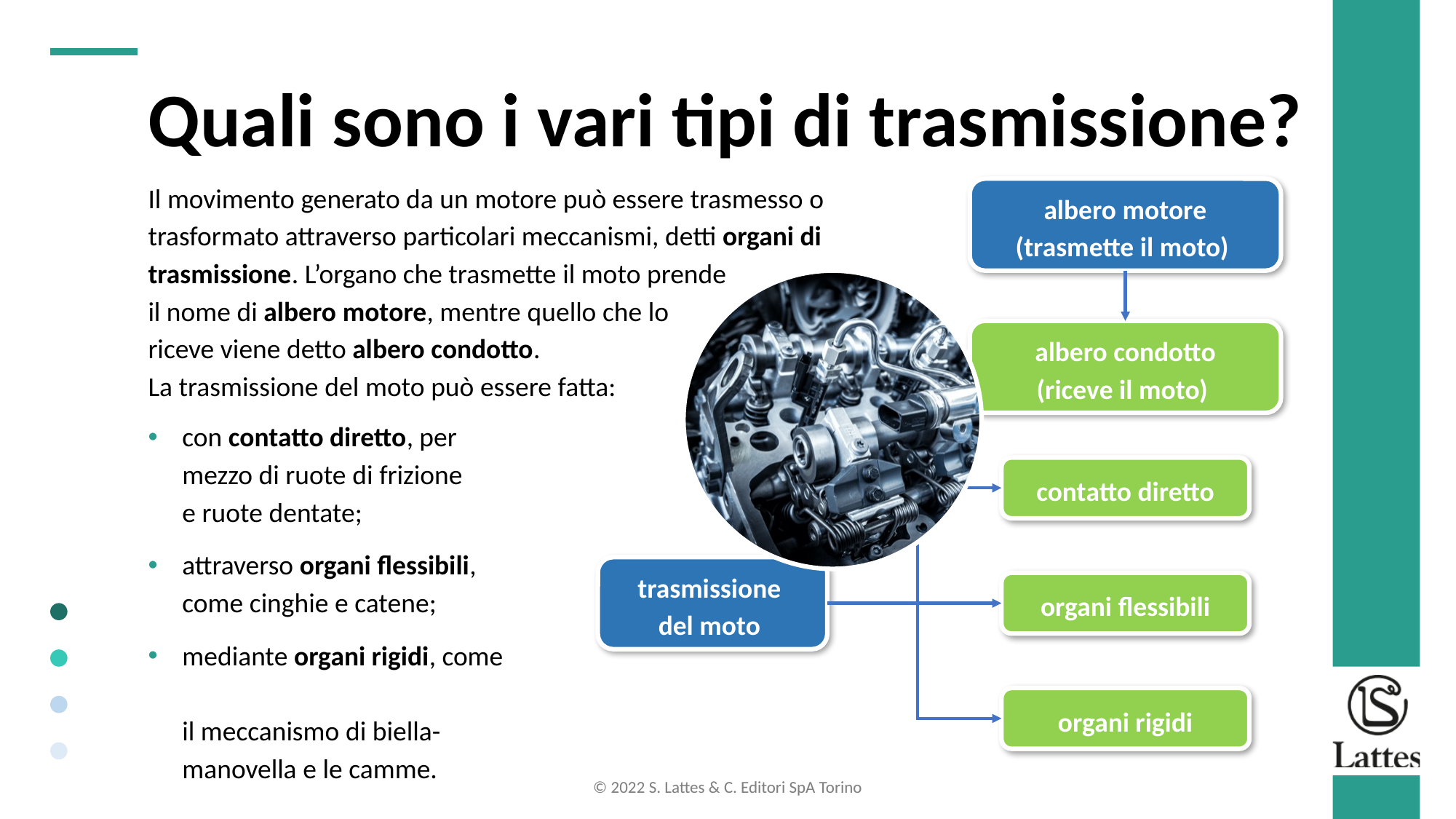

Quali sono i vari tipi di trasmissione?
Il movimento generato da un motore può essere trasmesso o trasformato attraverso particolari meccanismi, detti organi di trasmissione. L’organo che trasmette il moto prende
il nome di albero motore, mentre quello che lo
riceve viene detto albero condotto.
La trasmissione del moto può essere fatta:
albero motore
(trasmette il moto)

albero condotto
(riceve il moto)
con contatto diretto, per mezzo di ruote di frizione
e ruote dentate;
attraverso organi flessibili, come cinghie e catene;
mediante organi rigidi, come
il meccanismo di biella-manovella e le camme.
contatto diretto
trasmissione
del moto
organi flessibili
organi rigidi
© 2022 S. Lattes & C. Editori SpA Torino